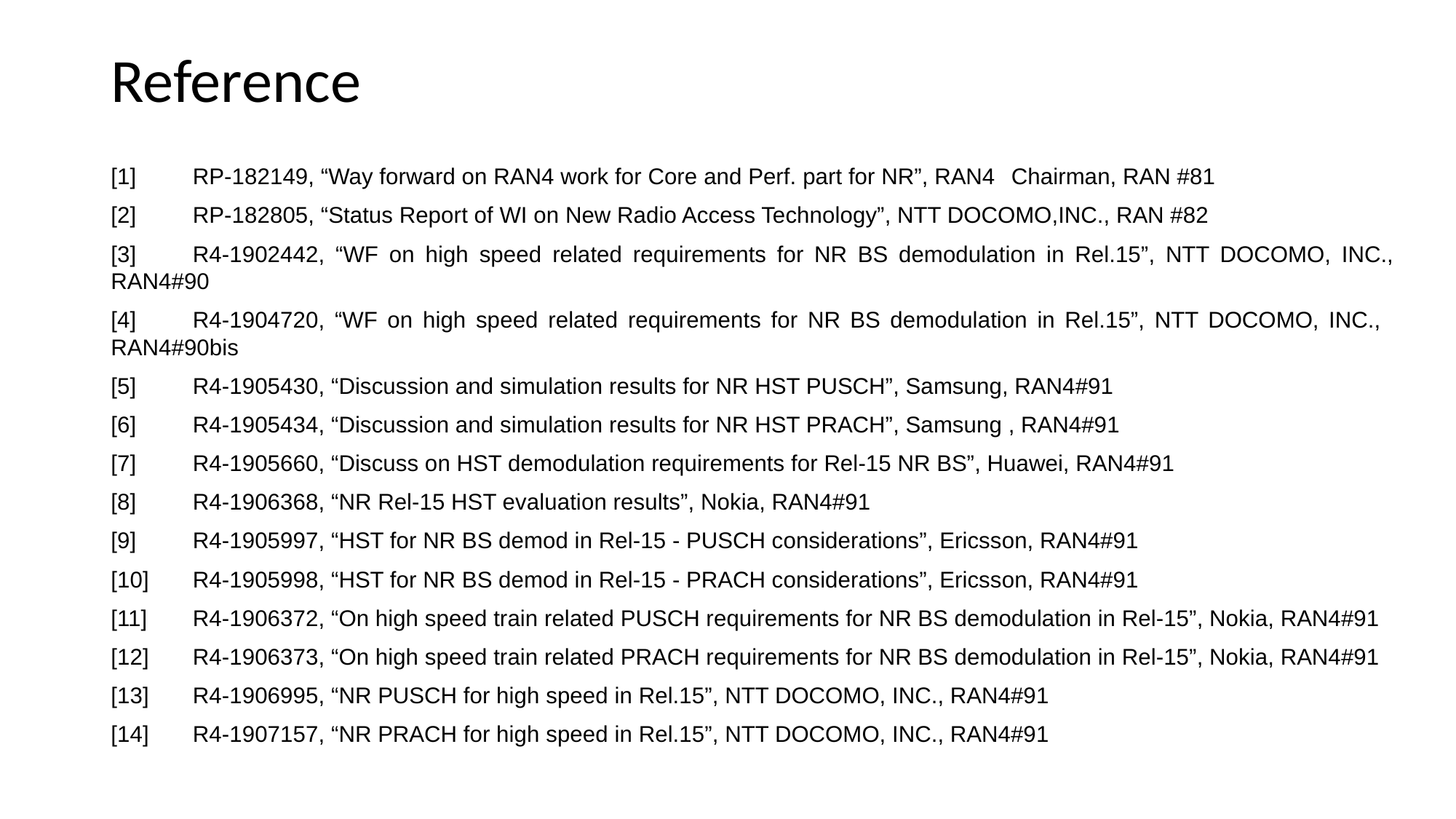

# Reference
[1]	RP-182149, “Way forward on RAN4 work for Core and Perf. part for NR”, RAN4 	Chairman, RAN #81
[2]	RP-182805, “Status Report of WI on New Radio Access Technology”, NTT DOCOMO,INC., RAN #82
[3]	R4-1902442, “WF on high speed related requirements for NR BS demodulation in Rel.15”, NTT DOCOMO, INC., RAN4#90
[4]	R4-1904720, “WF on high speed related requirements for NR BS demodulation in Rel.15”, NTT DOCOMO, INC., 	RAN4#90bis
[5]	R4-1905430, “Discussion and simulation results for NR HST PUSCH”, Samsung, RAN4#91
[6]	R4-1905434, “Discussion and simulation results for NR HST PRACH”, Samsung , RAN4#91
[7]	R4-1905660, “Discuss on HST demodulation requirements for Rel-15 NR BS”, Huawei, RAN4#91
[8]	R4-1906368, “NR Rel-15 HST evaluation results”, Nokia, RAN4#91
[9]	R4-1905997, “HST for NR BS demod in Rel-15 - PUSCH considerations”, Ericsson, RAN4#91
[10]	R4-1905998, “HST for NR BS demod in Rel-15 - PRACH considerations”, Ericsson, RAN4#91
[11]	R4-1906372, “On high speed train related PUSCH requirements for NR BS demodulation in Rel-15”, Nokia, RAN4#91
[12]	R4-1906373, “On high speed train related PRACH requirements for NR BS demodulation in Rel-15”, Nokia, RAN4#91
[13]	R4-1906995, “NR PUSCH for high speed in Rel.15”, NTT DOCOMO, INC., RAN4#91
[14]	R4-1907157, “NR PRACH for high speed in Rel.15”, NTT DOCOMO, INC., RAN4#91